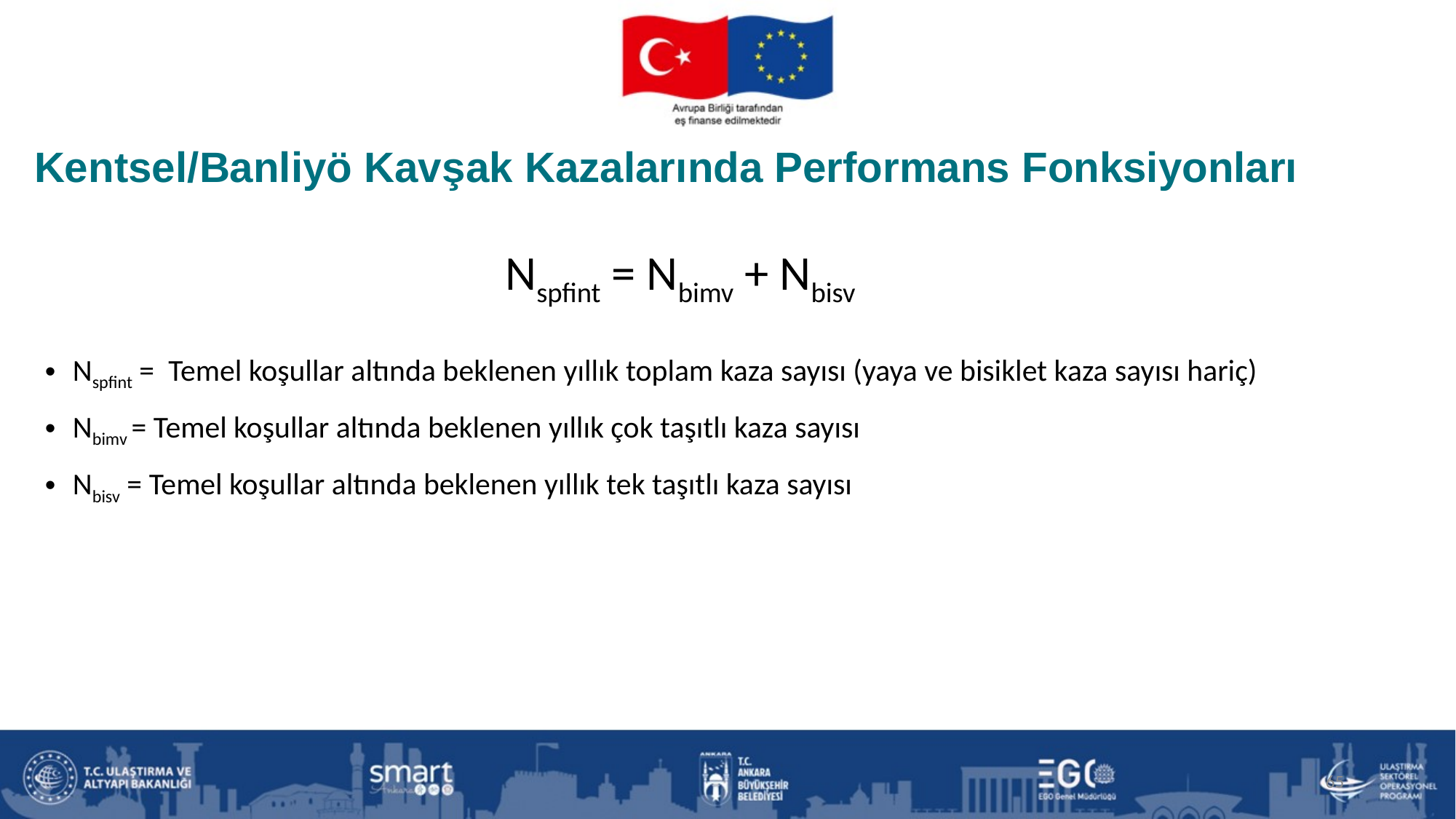

Kentsel/Banliyö Kavşak Kazalarında Performans Fonksiyonları
Nspfint = Nbimv + Nbisv
Nspfint =  Temel koşullar altında beklenen yıllık toplam kaza sayısı (yaya ve bisiklet kaza sayısı hariç)
Nbimv = Temel koşullar altında beklenen yıllık çok taşıtlı kaza sayısı
Nbisv = Temel koşullar altında beklenen yıllık tek taşıtlı kaza sayısı

65